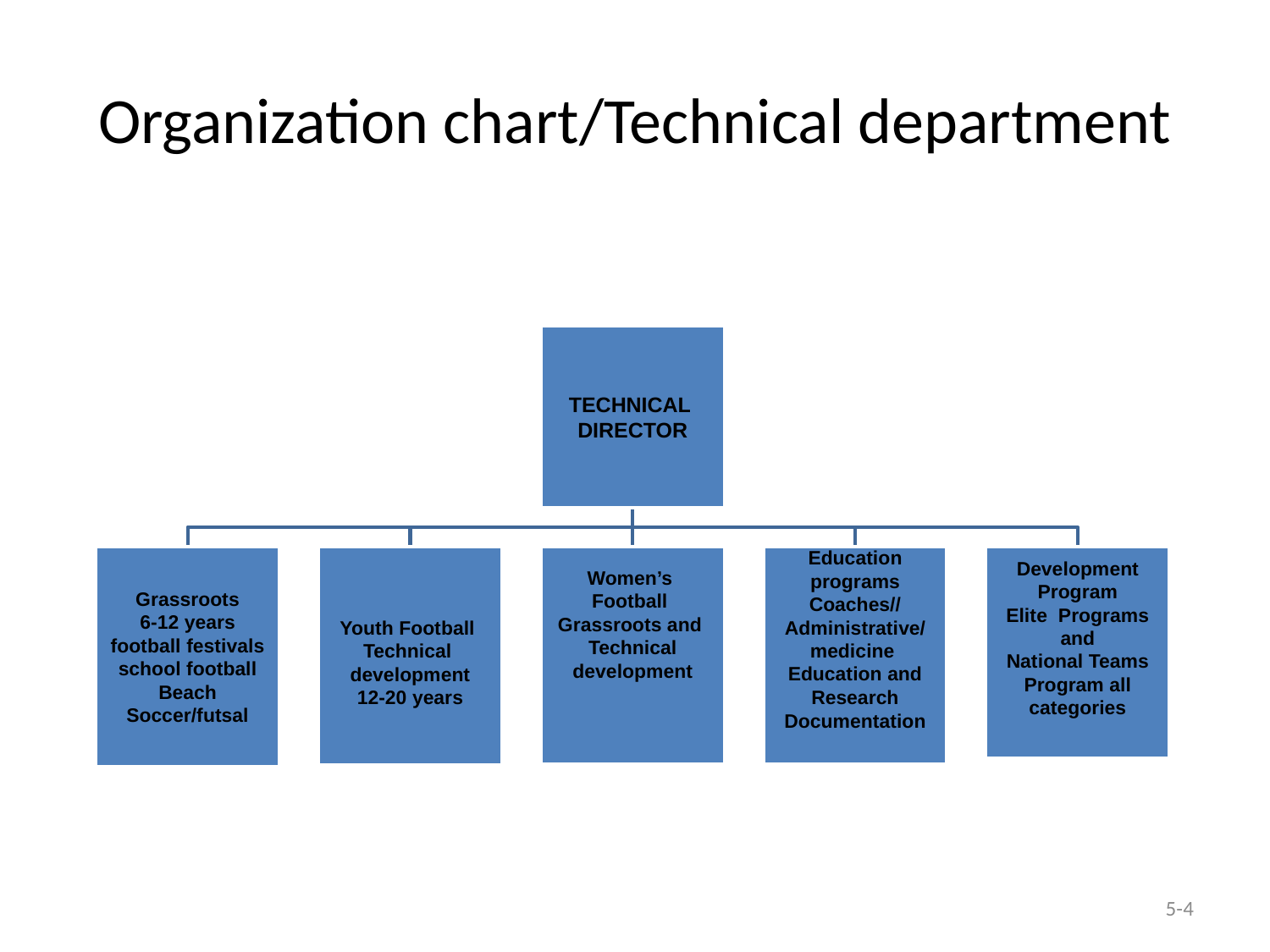

# Organization chart/Technical department

TECHNICAL
DIRECTOR
Grassroots
6-12 years
football festivals
school football
Beach Soccer/futsal

Youth Football
Technical
development
12-20 years

Women’s
Football
Grassroots and
Technical development

Education programs
Coaches//
Administrative/
medicine
Education and
Research
Documentation

Development Program
Elite  Programs and
National Teams Program all categories

5-4